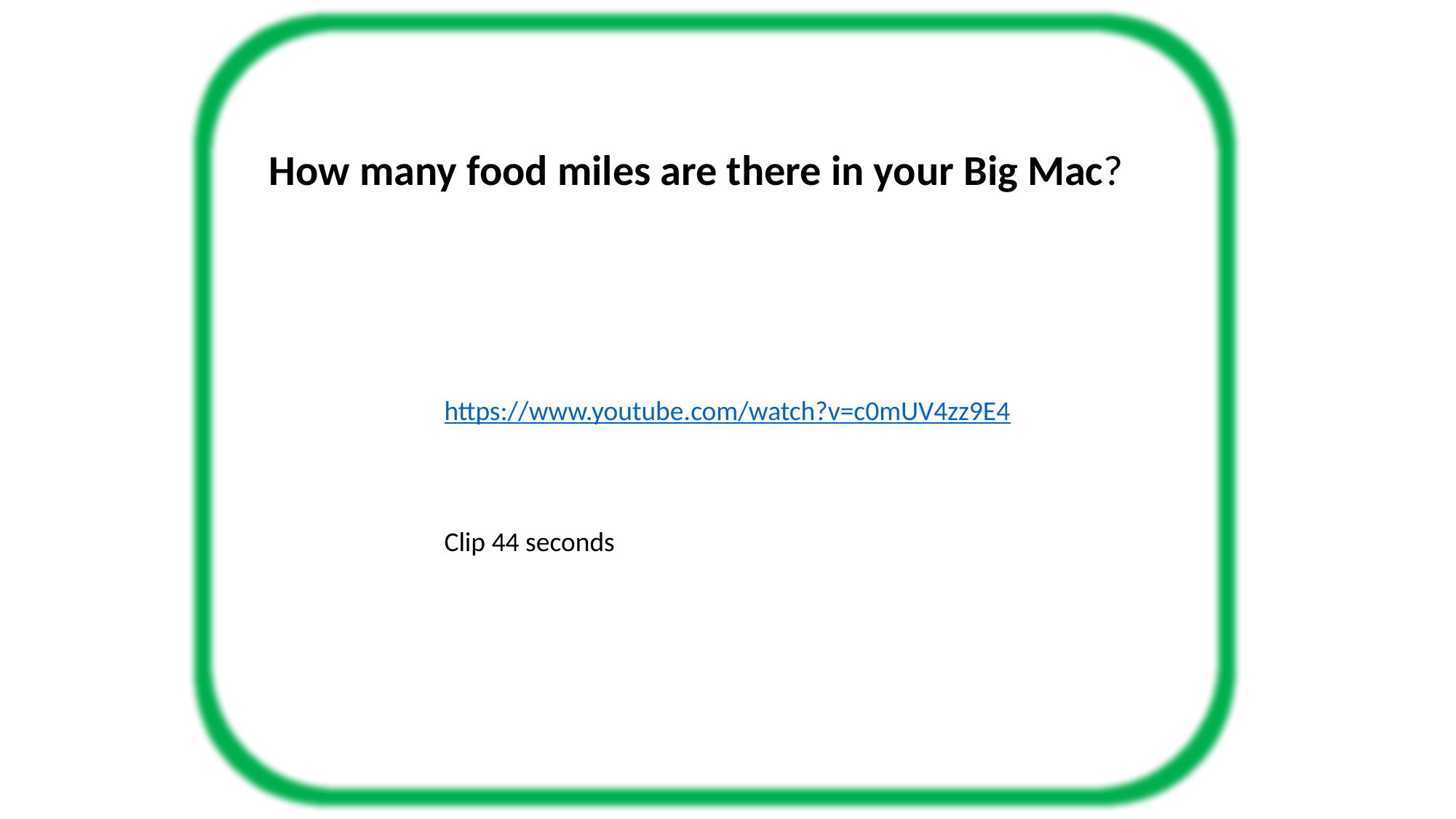

#
How many food miles are there in your Big Mac?
https://www.youtube.com/watch?v=c0mUV4zz9E4

Clip 44 seconds